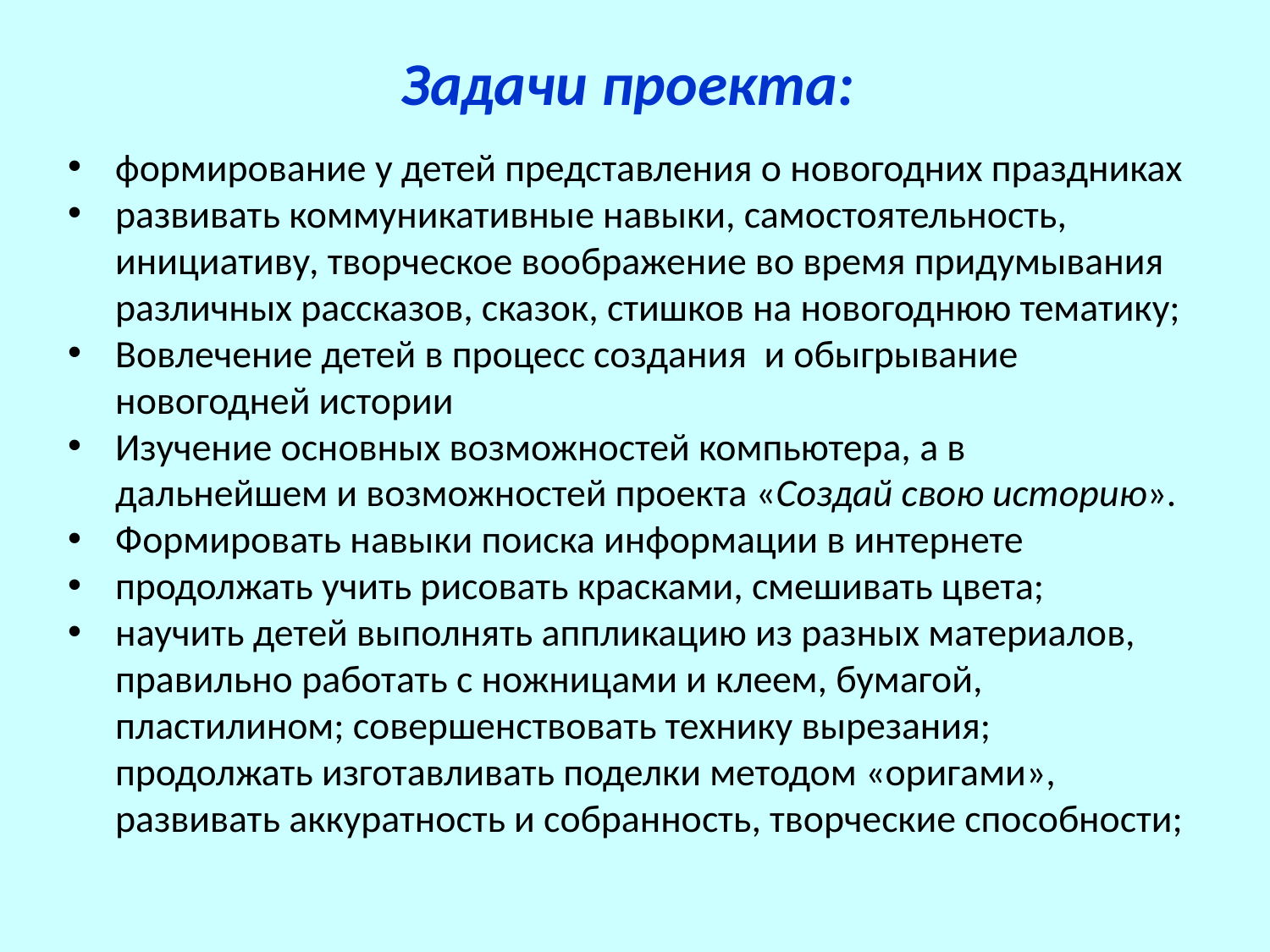

# Задачи проекта:
формирование у детей представления о новогодних праздниках
развивать коммуникативные навыки, самостоятельность, инициативу, творческое воображение во время придумывания различных рассказов, сказок, стишков на новогоднюю тематику;
Вовлечение детей в процесс создания  и обыгрывание новогодней истории
Изучение основных возможностей компьютера, а в дальнейшем и возможностей проекта «Создай свою историю».
Формировать навыки поиска информации в интернете
продолжать учить рисовать красками, смешивать цвета;
научить детей выполнять аппликацию из разных материалов, правильно работать с ножницами и клеем, бумагой, пластилином; совершенствовать технику вырезания; продолжать изготавливать поделки методом «оригами», развивать аккуратность и собранность, творческие способности;